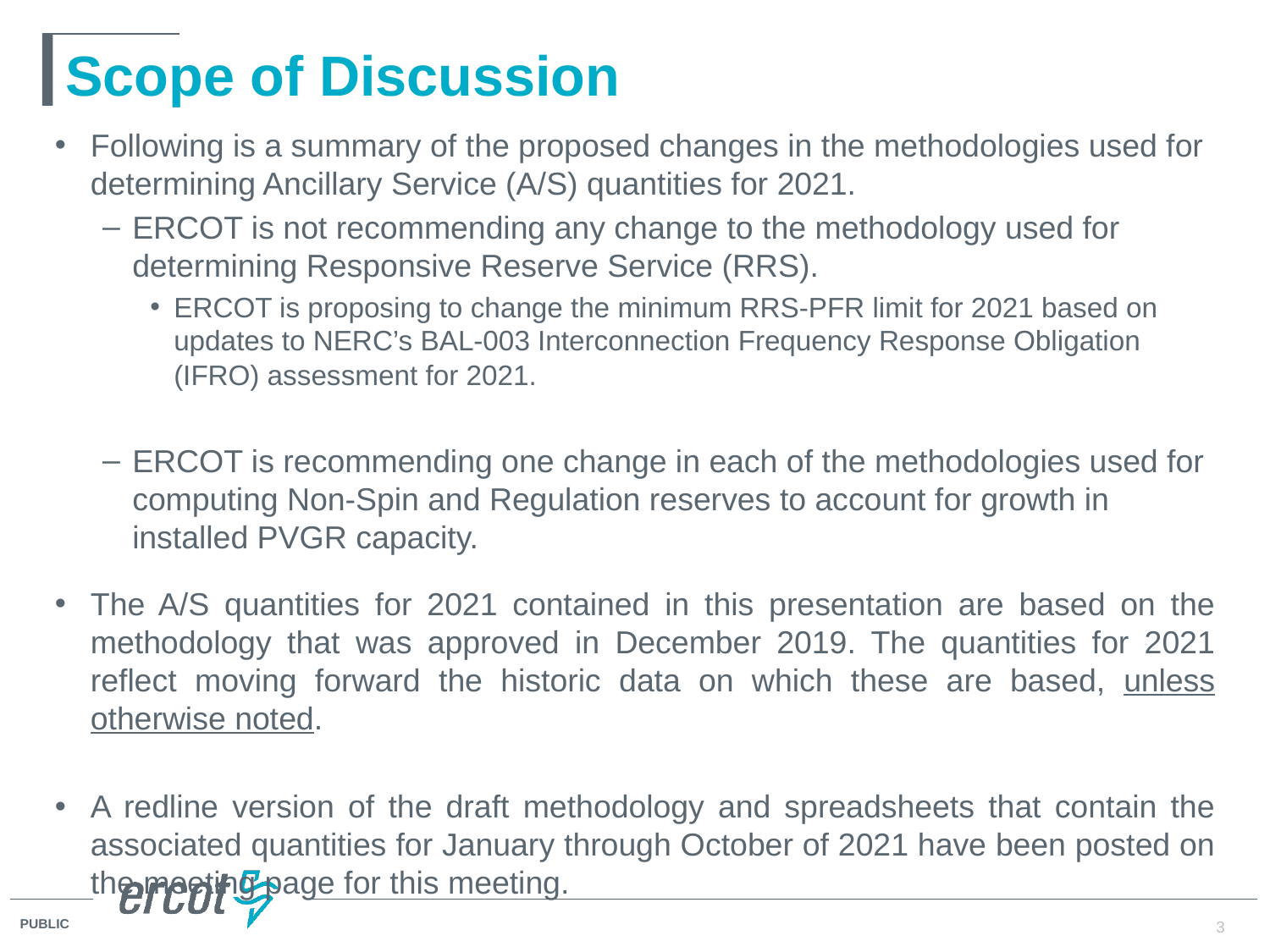

# Scope of Discussion
Following is a summary of the proposed changes in the methodologies used for determining Ancillary Service (A/S) quantities for 2021.
ERCOT is not recommending any change to the methodology used for determining Responsive Reserve Service (RRS).
ERCOT is proposing to change the minimum RRS-PFR limit for 2021 based on updates to NERC’s BAL-003 Interconnection Frequency Response Obligation (IFRO) assessment for 2021.

ERCOT is recommending one change in each of the methodologies used for computing Non-Spin and Regulation reserves to account for growth in installed PVGR capacity.

The A/S quantities for 2021 contained in this presentation are based on the methodology that was approved in December 2019. The quantities for 2021 reflect moving forward the historic data on which these are based, unless otherwise noted.

A redline version of the draft methodology and spreadsheets that contain the associated quantities for January through October of 2021 have been posted on the meeting page for this meeting.
3